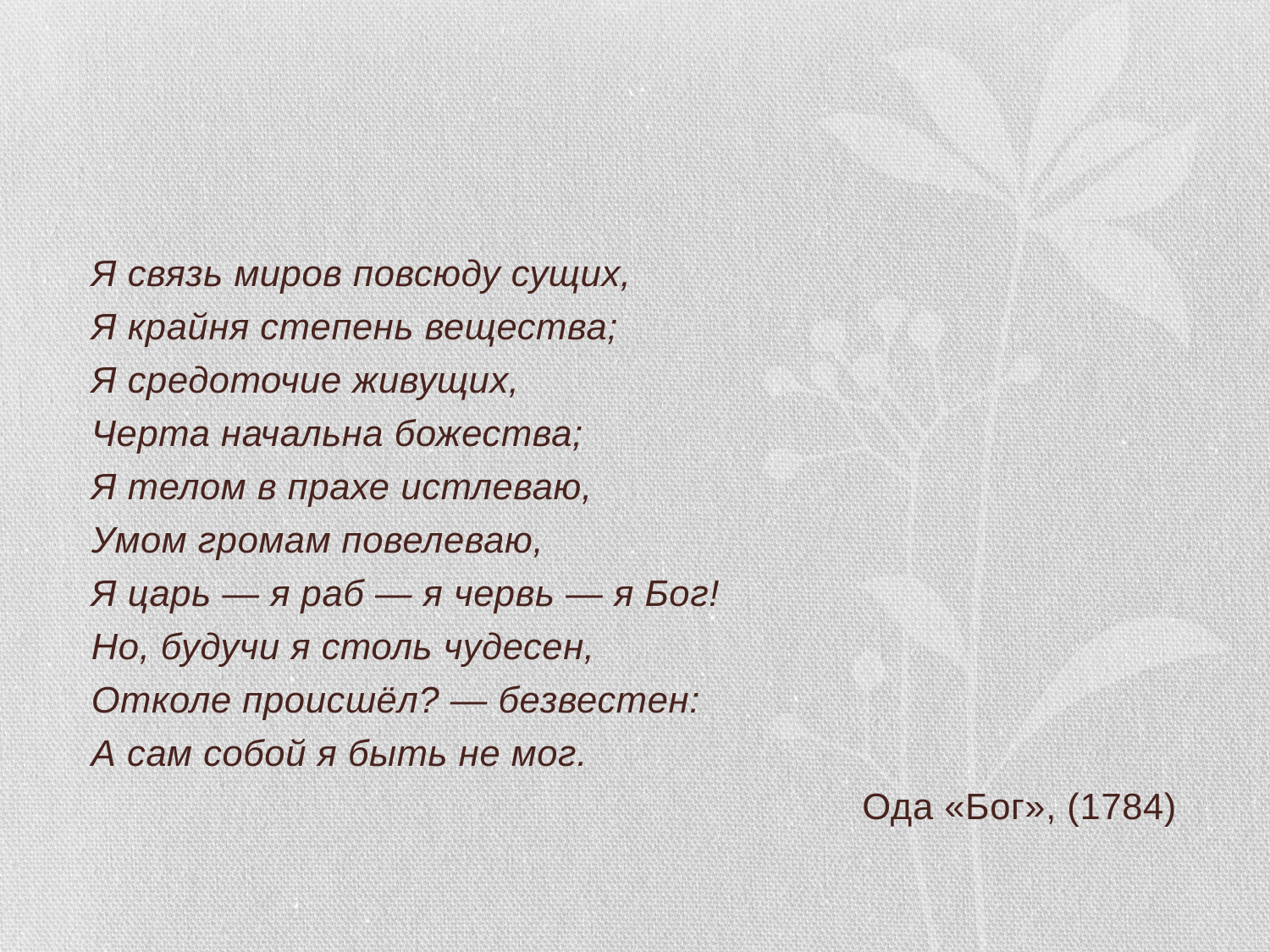

#
Я связь миров повсюду сущих,
Я крайня степень вещества;
Я средоточие живущих,
Черта начальна божества;
Я телом в прахе истлеваю,
Умом громам повелеваю,
Я царь — я раб — я червь — я Бог!
Но, будучи я столь чудесен,
Отколе происшёл? — безвестен:
А сам собой я быть не мог.
Ода «Бог», (1784)